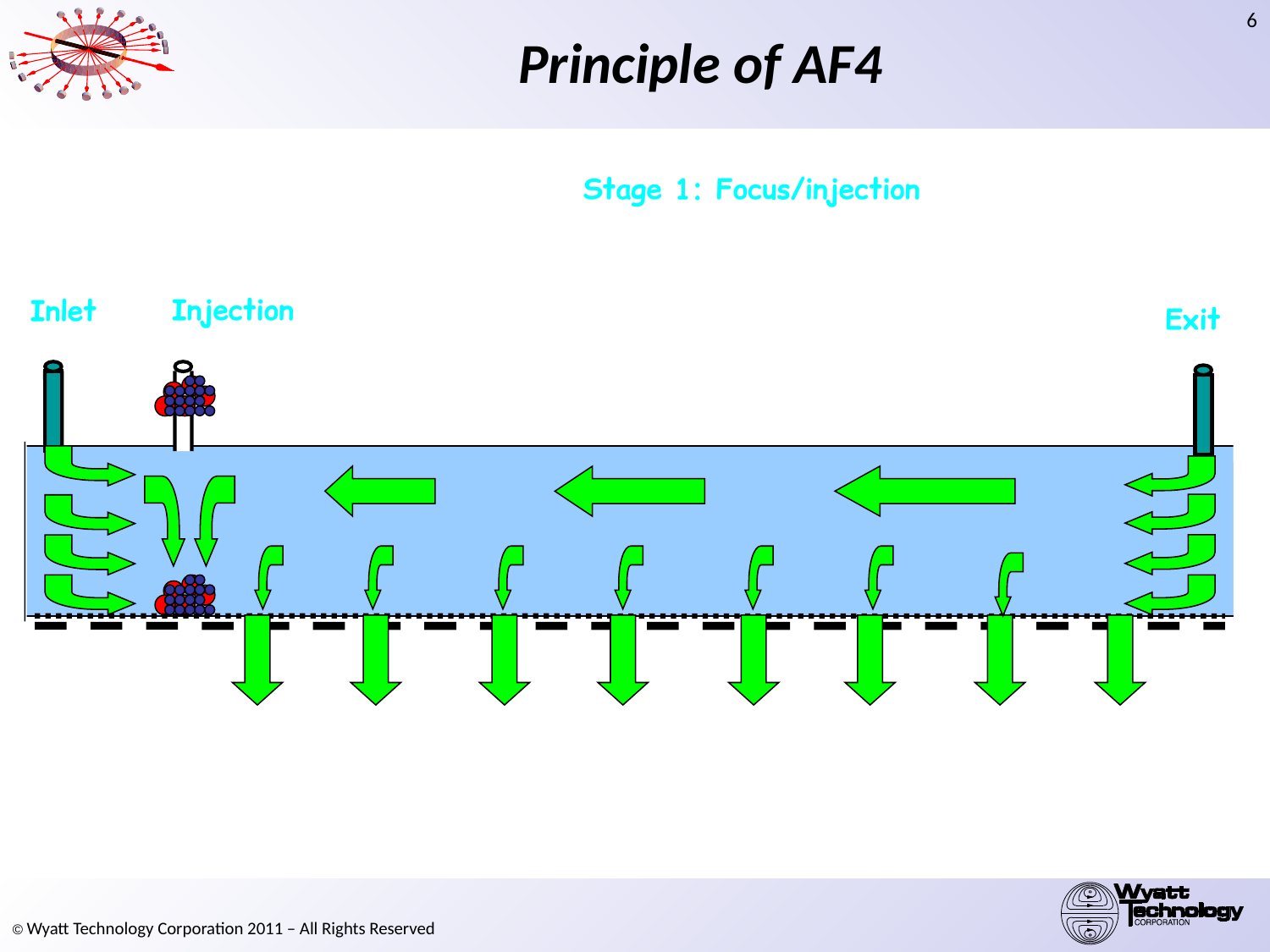

# Principle of AF4

Stage 1: Focus/injection
Injection
Inlet
Exit